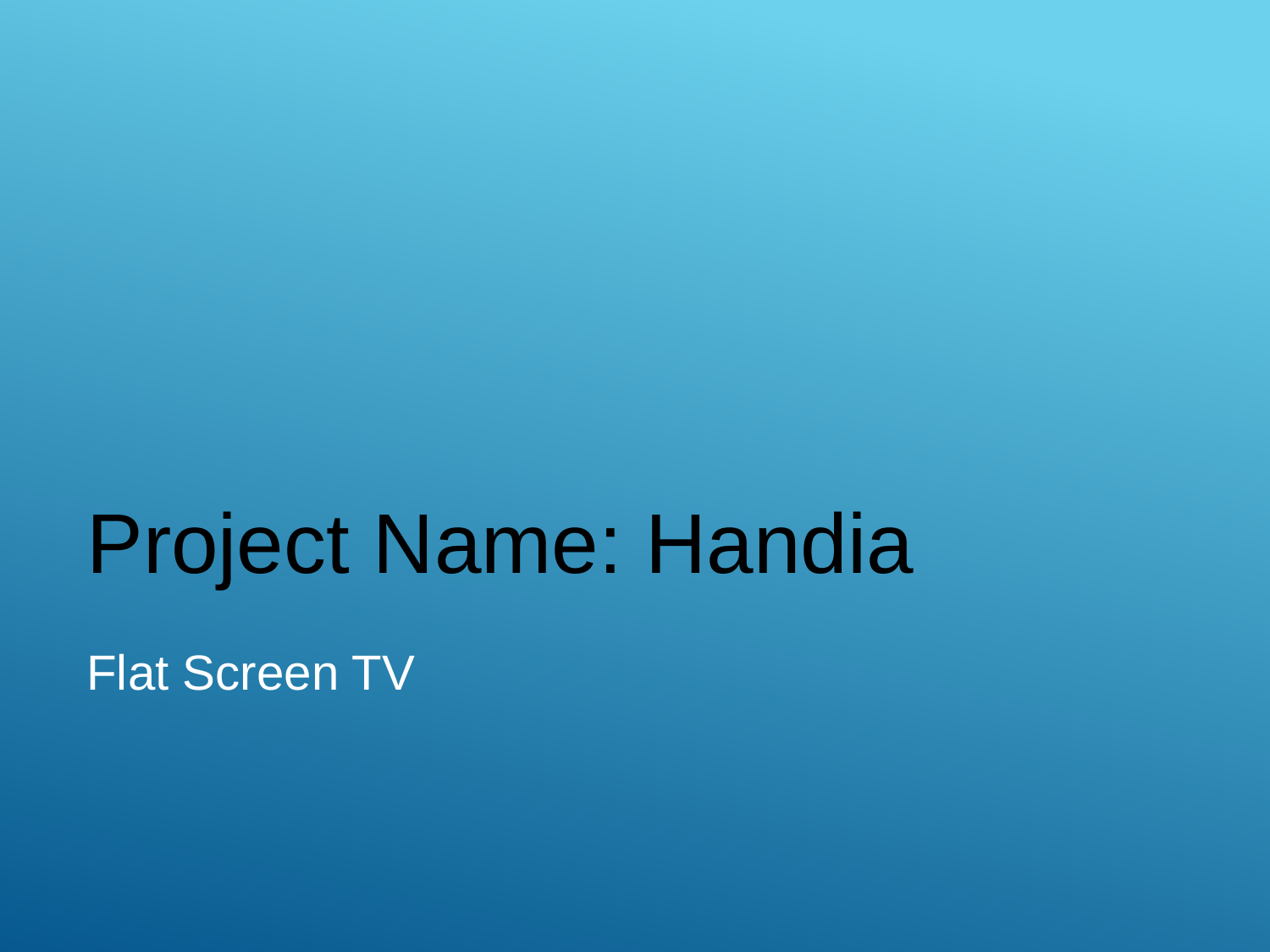

# Project Name: Handia
Flat Screen TV